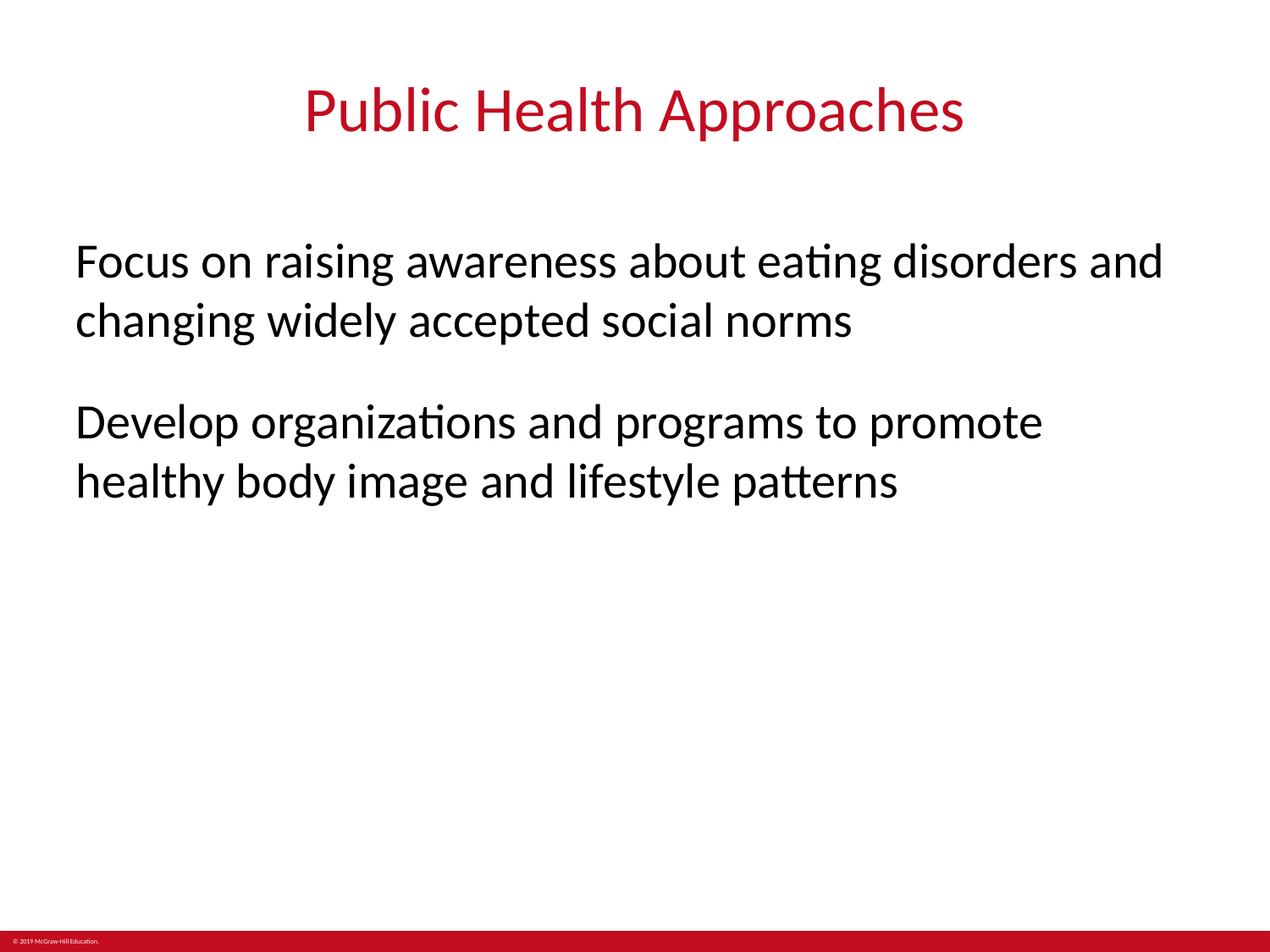

# Public Health Approaches
Focus on raising awareness about eating disorders and changing widely accepted social norms
Develop organizations and programs to promote healthy body image and lifestyle patterns